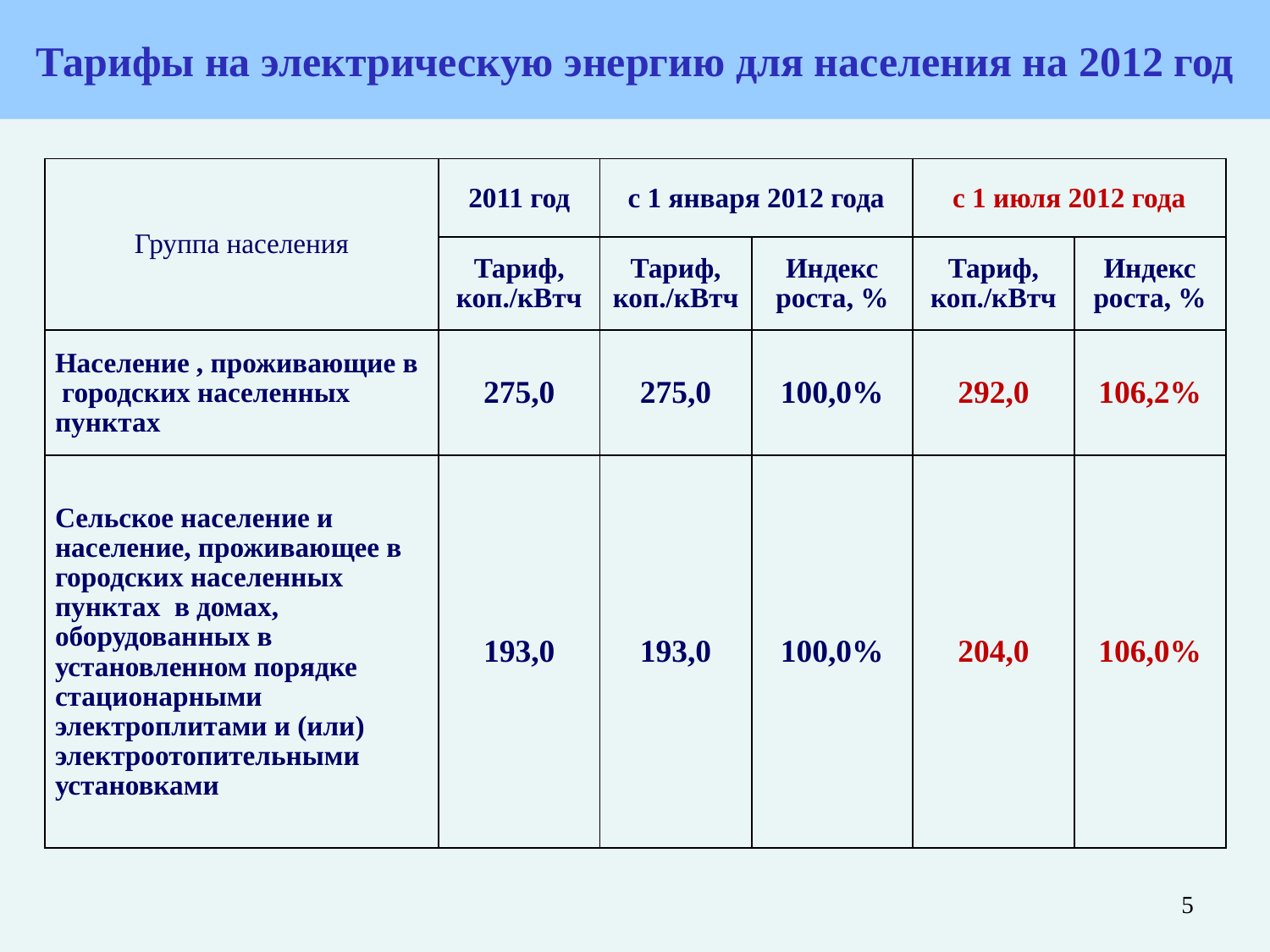

Тарифы на электрическую энергию для населения на 2012 год
| Группа населения | 2011 год | с 1 января 2012 года |  | с 1 июля 2012 года |  |
| --- | --- | --- | --- | --- | --- |
|  | Тариф, коп./кВтч | Тариф, коп./кВтч | Индекс роста, % | Тариф, коп./кВтч | Индекс роста, % |
| Население , проживающие в городских населенных пунктах | 275,0 | 275,0 | 100,0% | 292,0 | 106,2% |
| Сельское население и население, проживающее в городских населенных пунктах в домах, оборудованных в установленном порядке стационарными электроплитами и (или) электроотопительными установками | 193,0 | 193,0 | 100,0% | 204,0 | 106,0% |
5